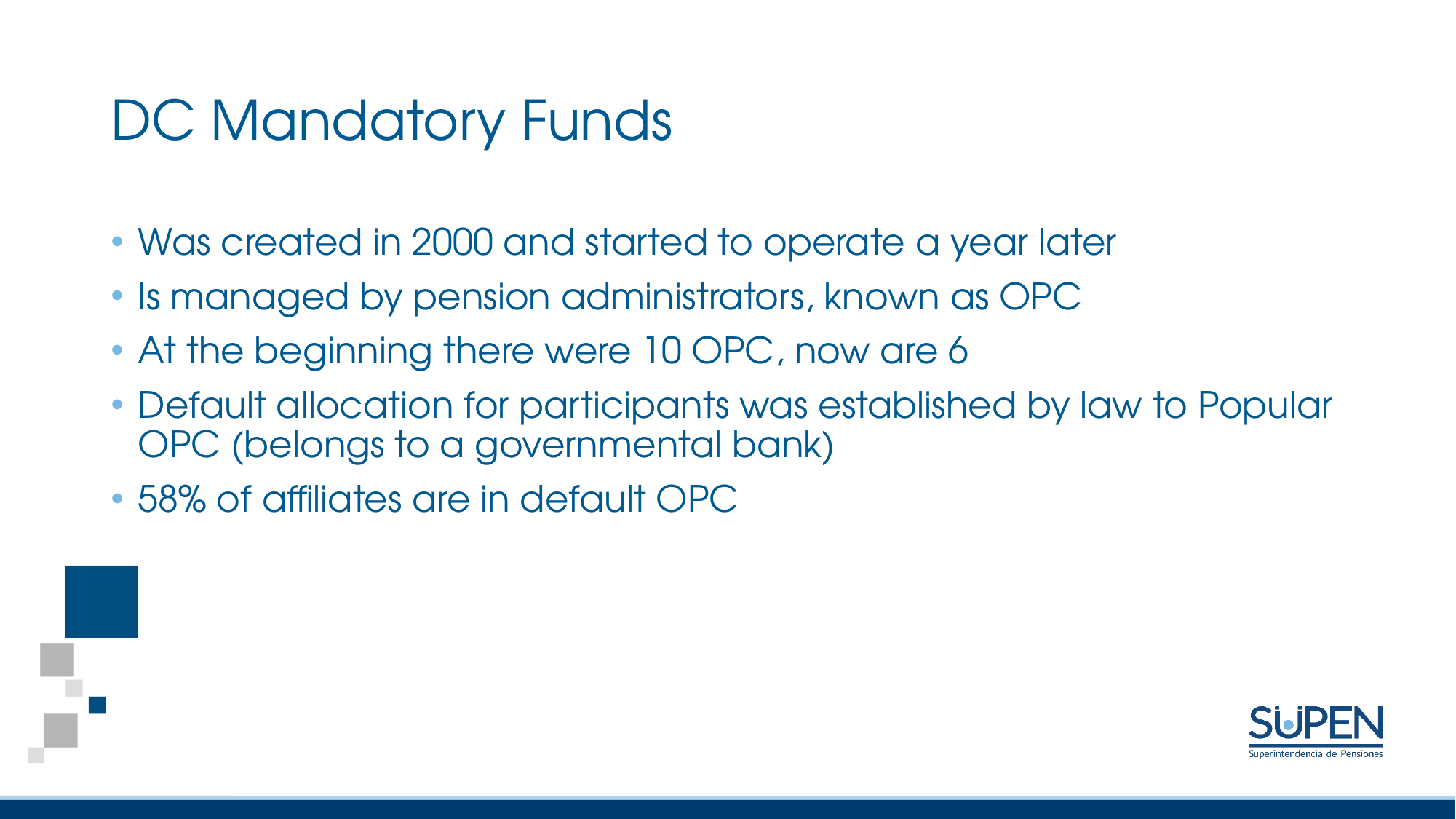

# DC Mandatory Funds
Was created in 2000 and started to operate a year later
Is managed by pension administrators, known as OPC
At the beginning there were 10 OPC, now are 6
Default allocation for participants was established by law to Popular OPC (belongs to a governmental bank)
58% of affiliates are in default OPC